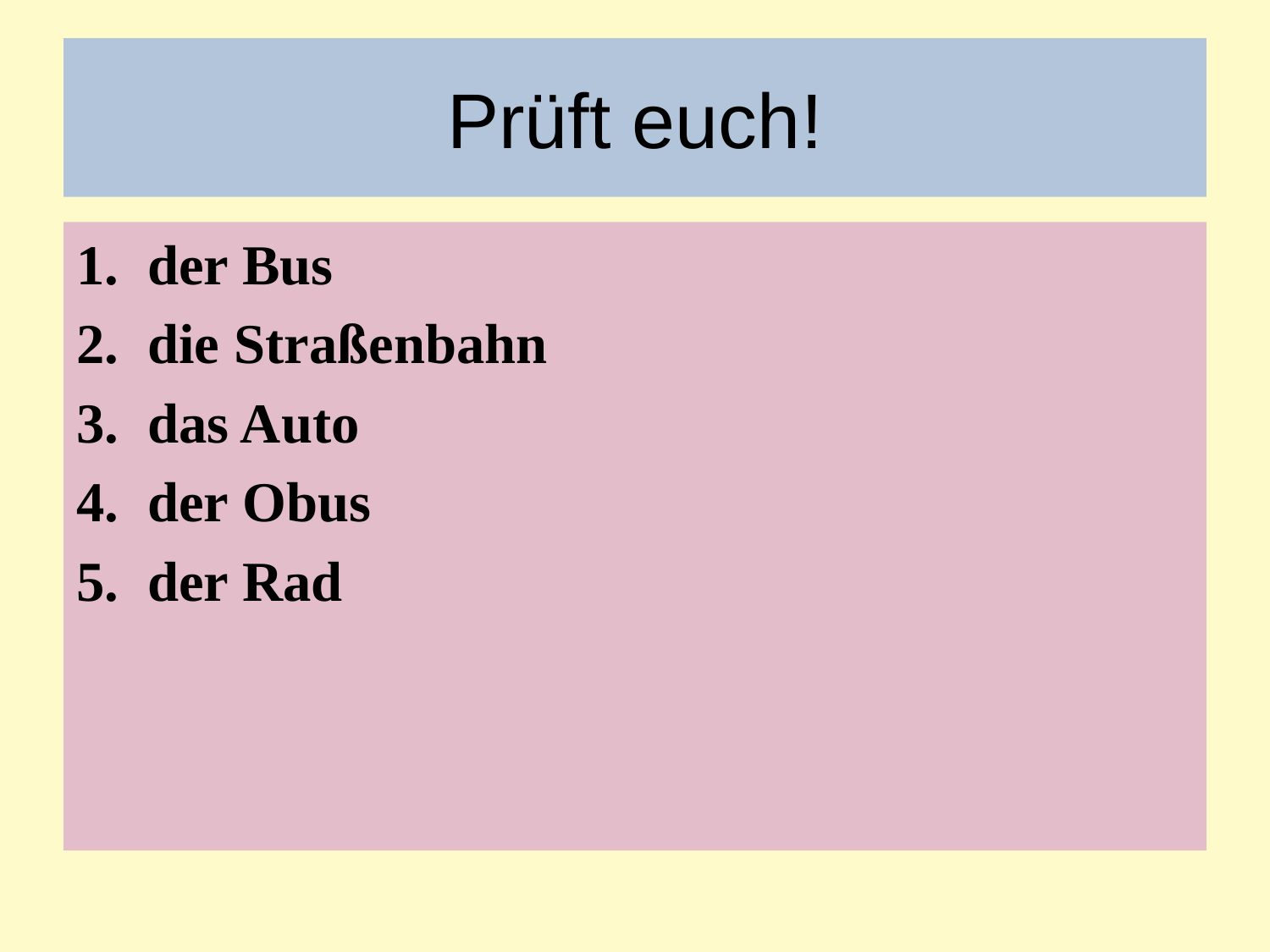

# Prüft euch!
der Bus
die Straßenbahn
das Auto
der Obus
der Rad